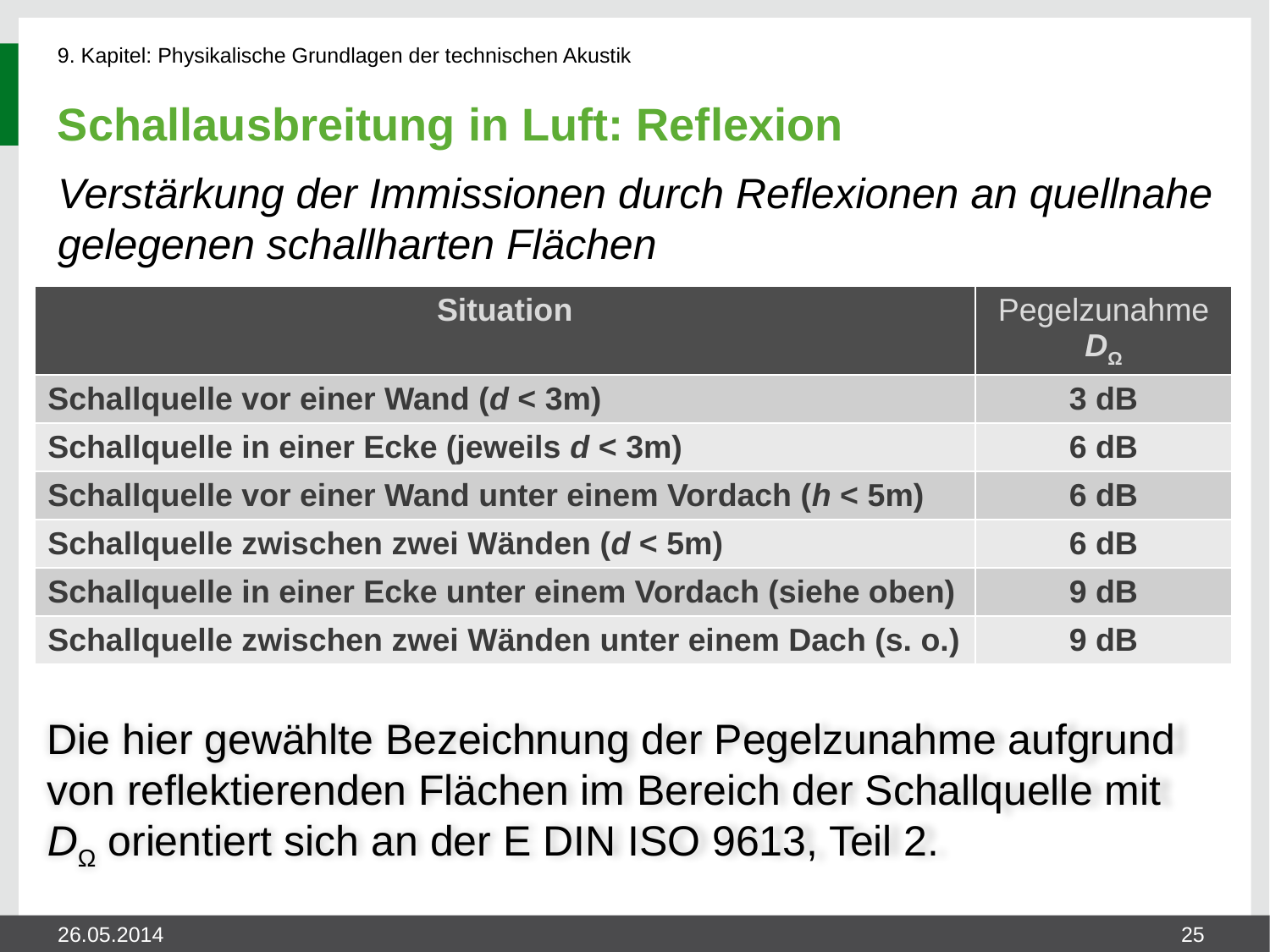

# Schallausbreitung in Luft: Reflexion

Verstärkung der Immissionen durch Reflexionen an quellnahe gelegenen schallharten Flächen

| Situation | Pegelzunahme DΩ |
| --- | --- |
| Schallquelle vor einer Wand (d < 3m) | 3 dB |
| Schallquelle in einer Ecke (jeweils d < 3m) | 6 dB |
| Schallquelle vor einer Wand unter einem Vordach (h < 5m) | 6 dB |
| Schallquelle zwischen zwei Wänden (d < 5m) | 6 dB |
| Schallquelle in einer Ecke unter einem Vordach (siehe oben) | 9 dB |
| Schallquelle zwischen zwei Wänden unter einem Dach (s. o.) | 9 dB |
Die hier gewählte Bezeichnung der Pegelzunahme aufgrund von reflektierenden Flächen im Bereich der Schallquelle mit DΩ orientiert sich an der E DIN ISO 9613, Teil 2.

26.05.2014
25